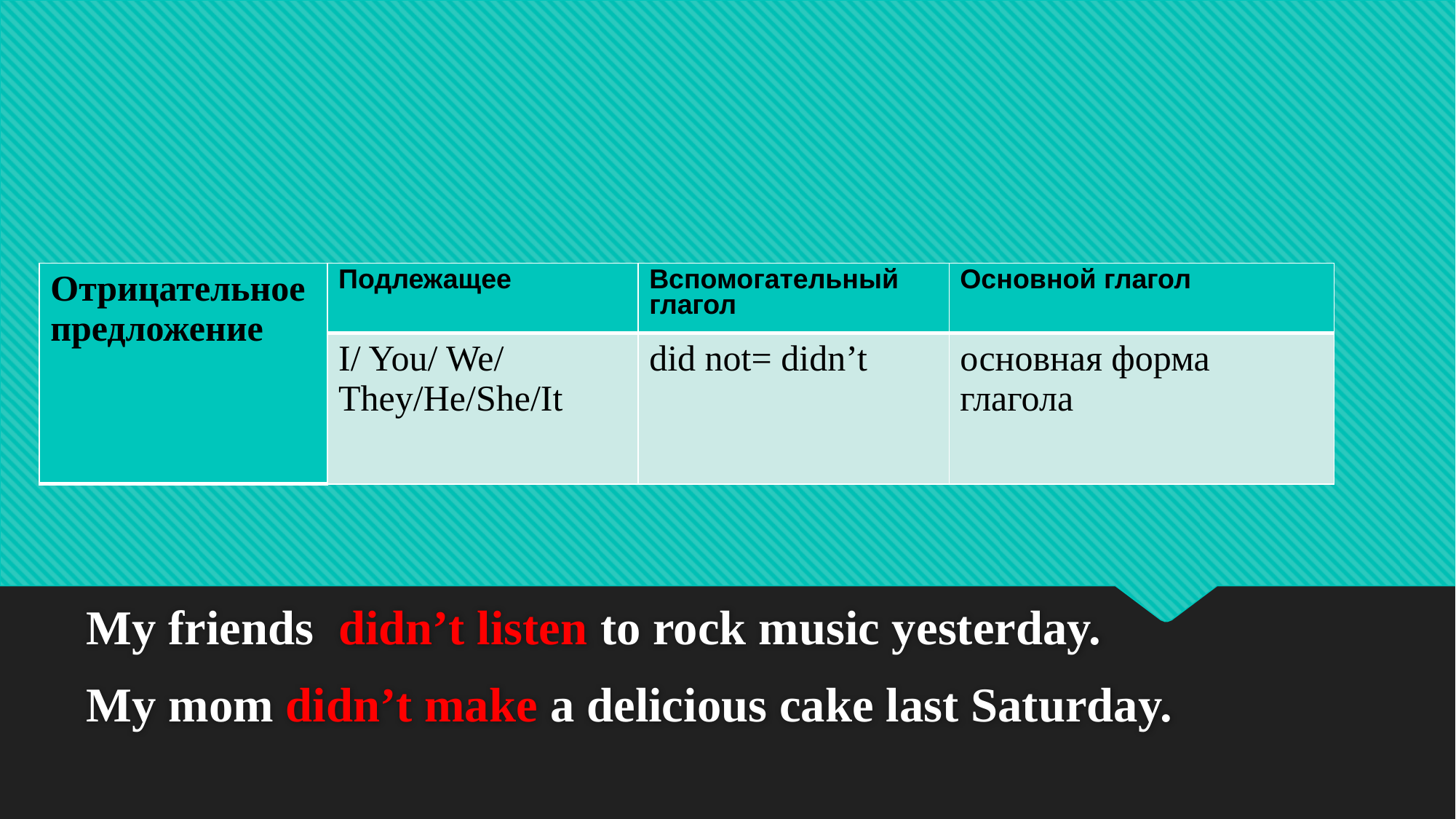

| Отрицательное предложение | Подлежащее | Вспомогательный глагол | Основной глагол |
| --- | --- | --- | --- |
|  | I/ You/ We/ They/He/She/It | did not= didn’t | основная форма глагола |
# Образование Past Simple:
My friends  didn’t listen to rock music yesterday.
My mom didn’t make a delicious cake last Saturday.